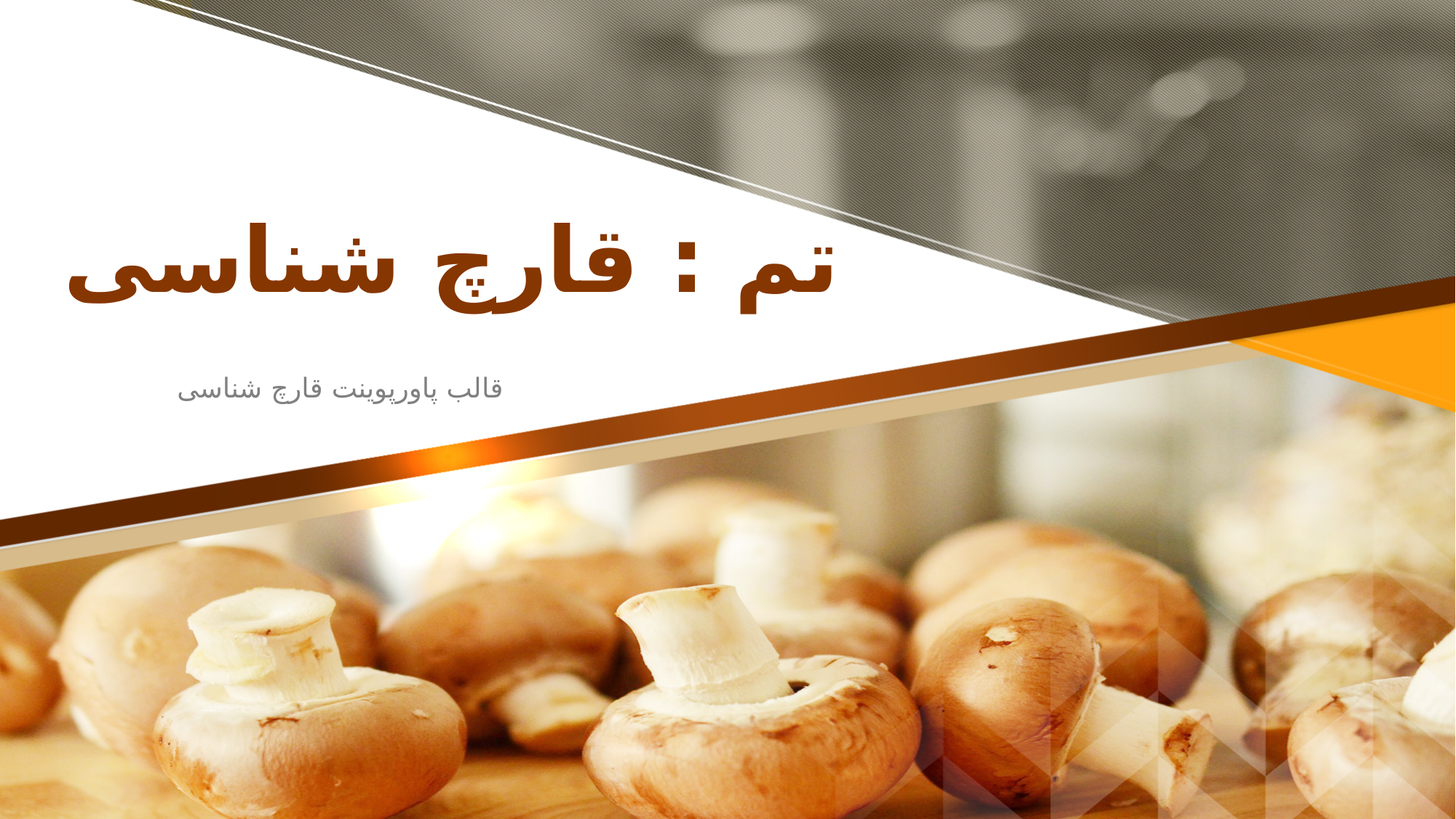

# تم : قارچ شناسی
قالب پاورپوینت قارچ شناسی